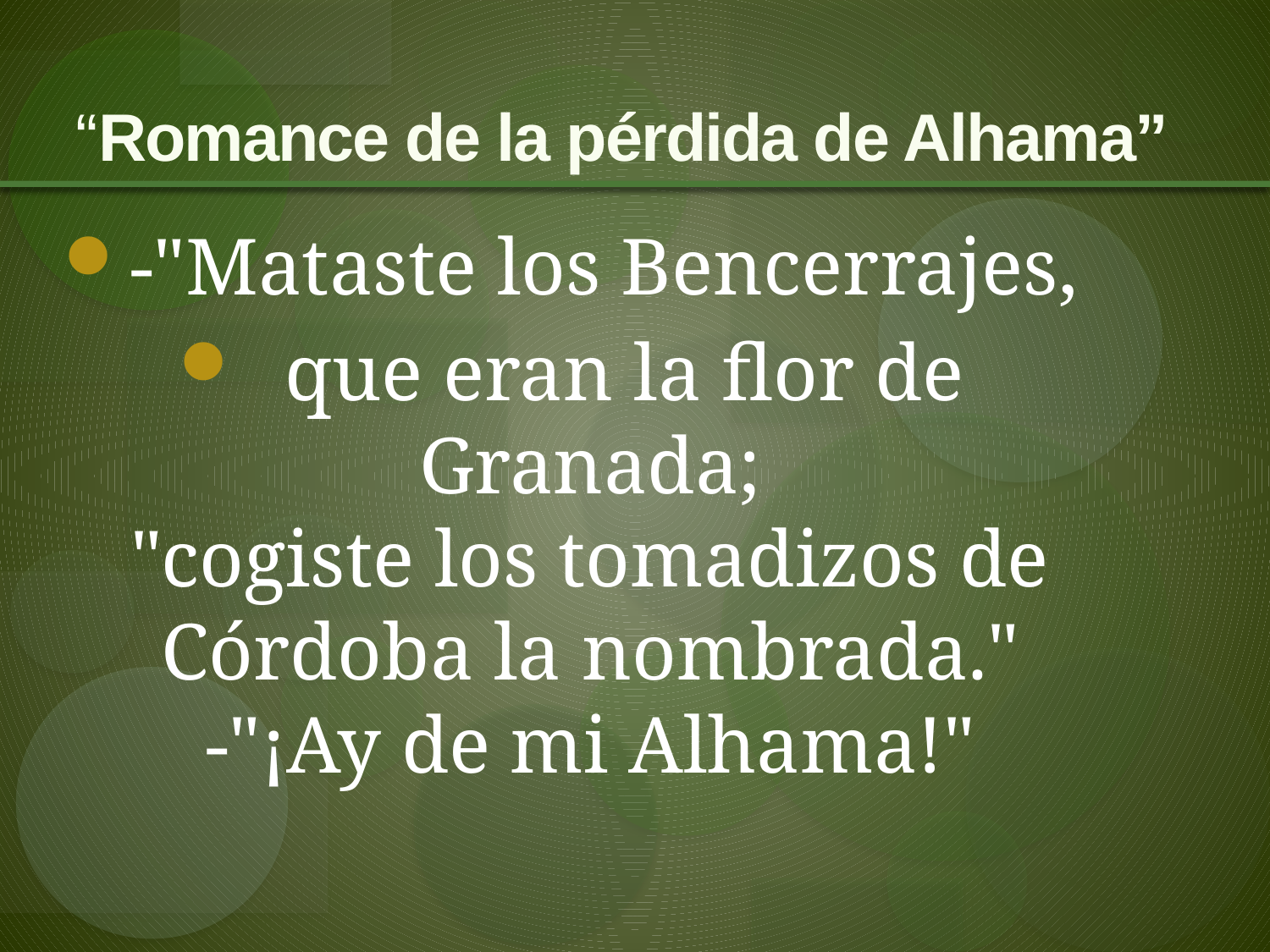

# “Romance de la pérdida de Alhama”
-"Mataste los Bencerrajes,
  que eran la flor de Granada;
"cogiste los tomadizos de Córdoba la nombrada."
-"¡Ay de mi Alhama!"